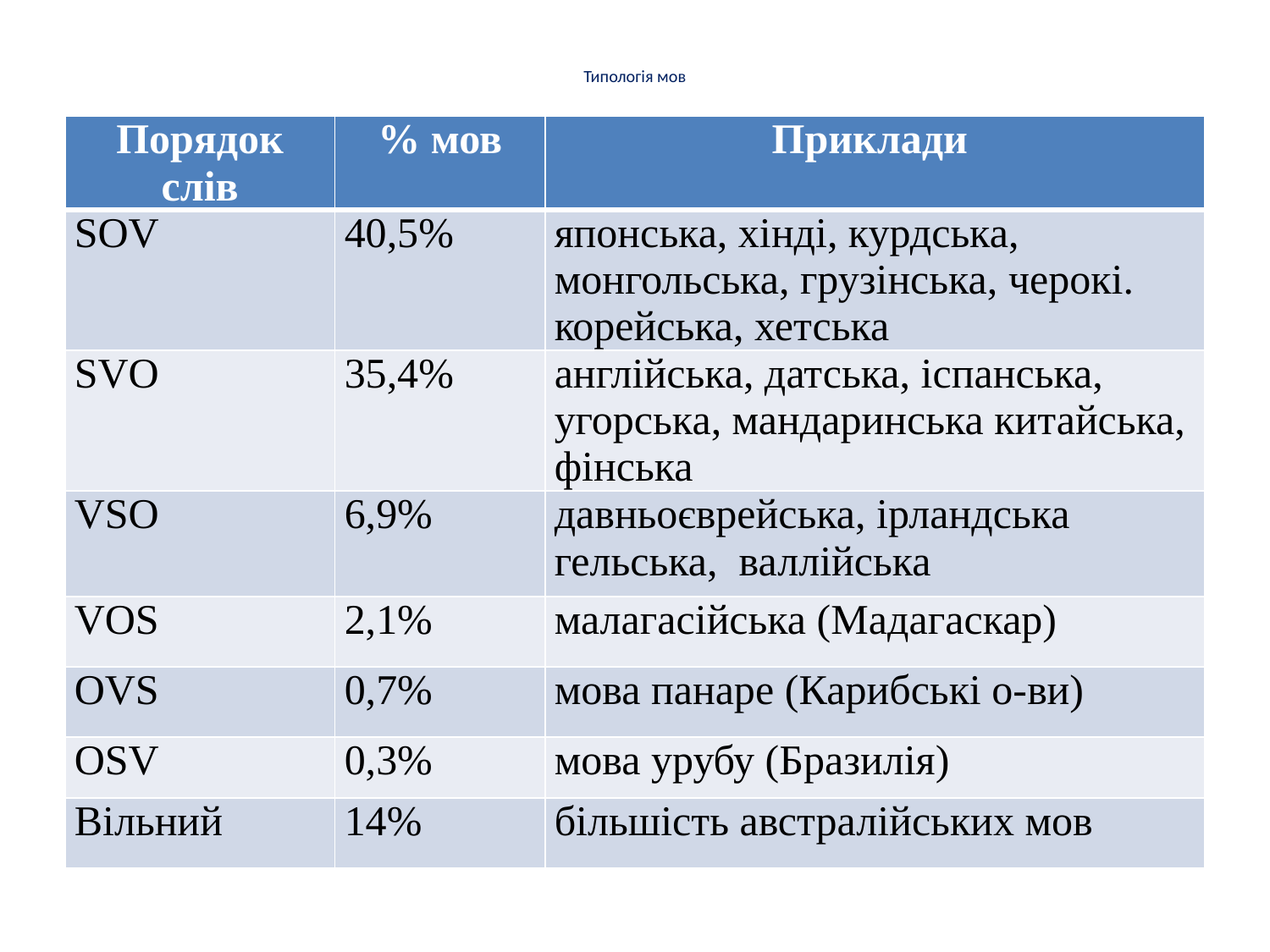

# Типологія мов
| Порядок слів | % мов | Приклади |
| --- | --- | --- |
| SOV | 40,5% | японська, хінді, курдська, монгольська, грузінська, черокі. корейська, хетська |
| SVO | 35,4% | англійська, датська, іспанська, угорська, мандаринська китайська, фінська |
| VSO | 6,9% | давньоєврейська, ірландська гельська, валлійська |
| VOS | 2,1% | малагасійська (Мадагаскар) |
| OVS | 0,7% | мова панаре (Карибські о-ви) |
| OSV | 0,3% | мова урубу (Бразилія) |
| Вільний | 14% | більшість австралійських мов |